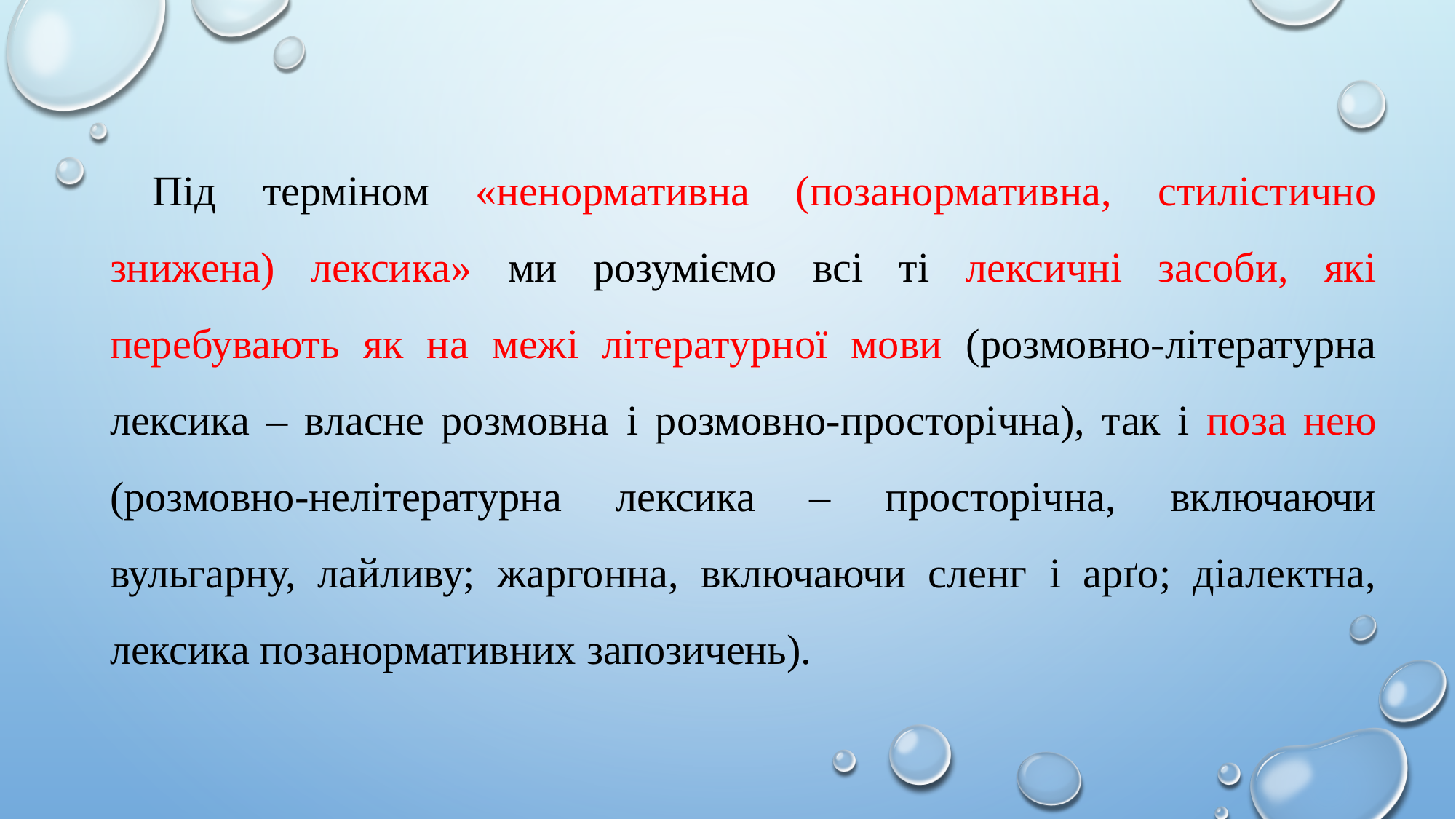

Під терміном «ненормативна (позанормативна, стилістично знижена) лексика» ми розуміємо всі ті лексичні засоби, які перебувають як на межі літературної мови (розмовно-літературна лексика – власне розмовна і розмовно-просторічна), так і поза нею (розмовно-нелітературна лексика – просторічна, включаючи вульгарну, лайливу; жаргонна, включаючи сленг і арґо; діалектна, лексика позанормативних запозичень).